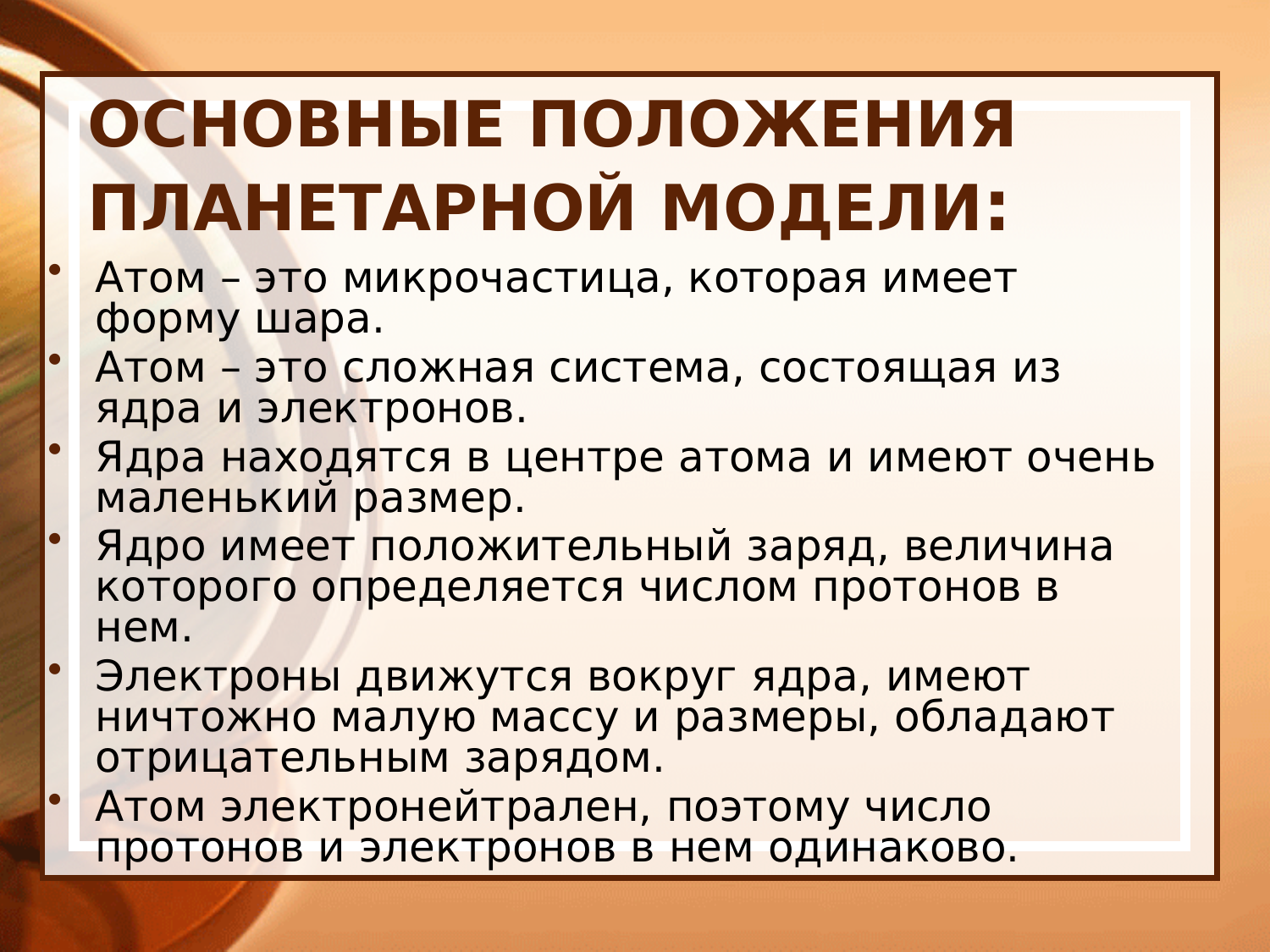

# ОСНОВНЫЕ ПОЛОЖЕНИЯ ПЛАНЕТАРНОЙ МОДЕЛИ:

Атом – это микрочастица, которая имеет форму шара.
Атом – это сложная система, состоящая из ядра и электронов.
Ядра находятся в центре атома и имеют очень маленький размер.
Ядро имеет положительный заряд, величина которого определяется числом протонов в нем.
Электроны движутся вокруг ядра, имеют ничтожно малую массу и размеры, обладают отрицательным зарядом.
Атом электронейтрален, поэтому число протонов и электронов в нем одинаково.